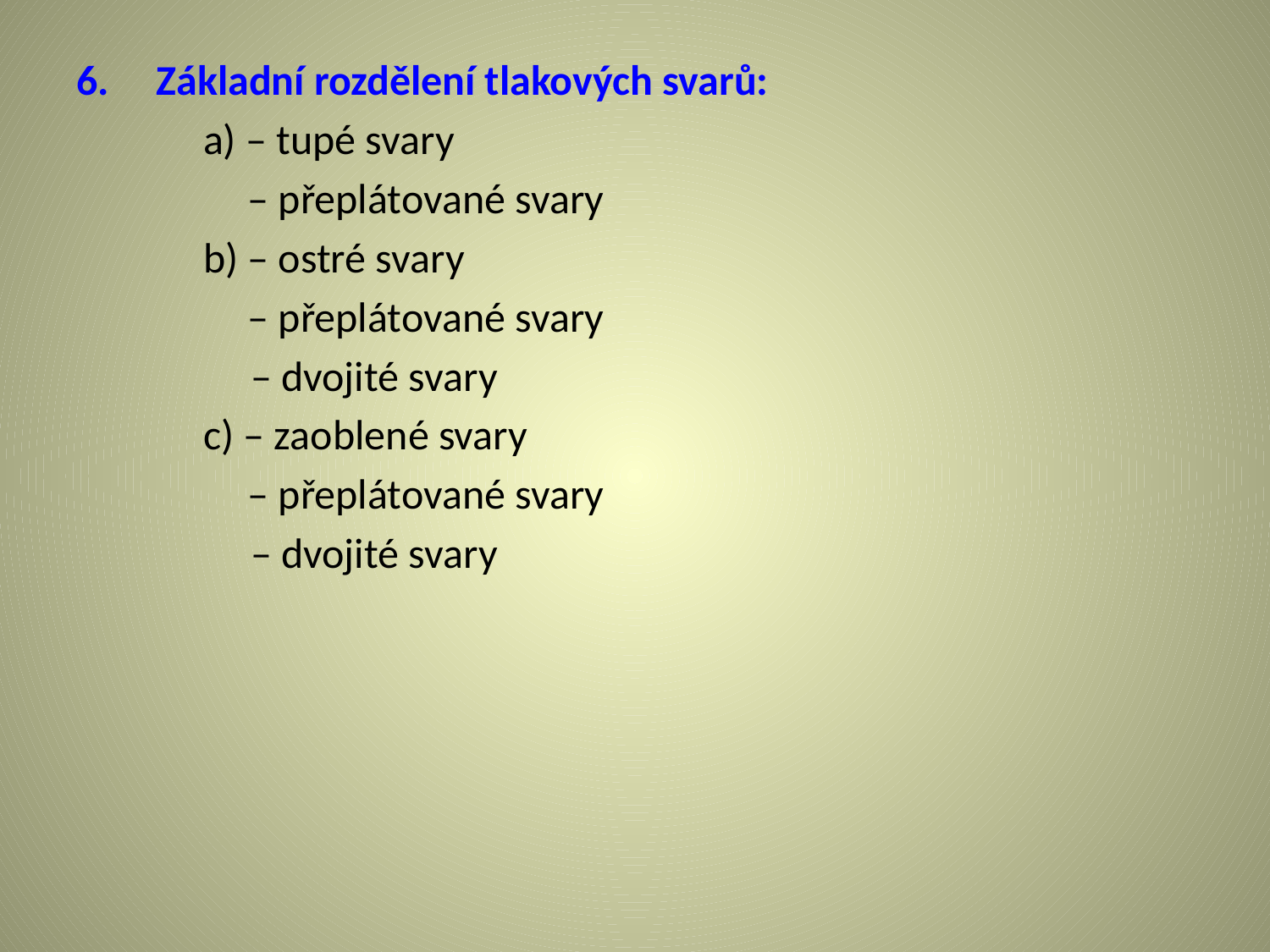

6.     Základní rozdělení tlakových svarů:
	a) – tupé svary
                  – přeplátované svary
	b) – ostré svary
                  – přeplátované svary
	     – dvojité svary
	c) – zaoblené svary
                  – přeplátované svary
	     – dvojité svary